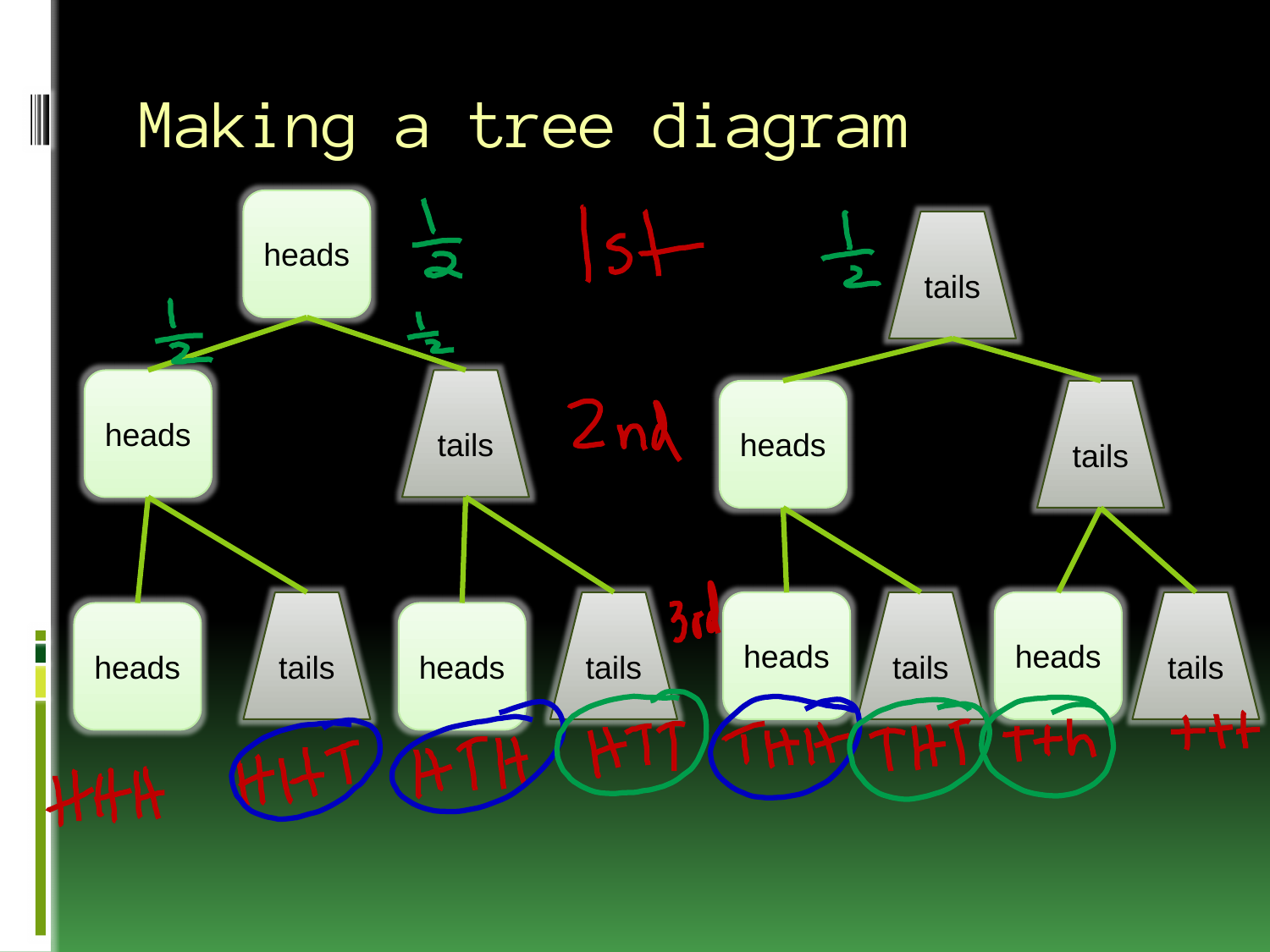

# Making a tree diagram
heads

tails

heads
tails
heads
tails

tails
tails
heads
tails
heads
tails
heads
heads